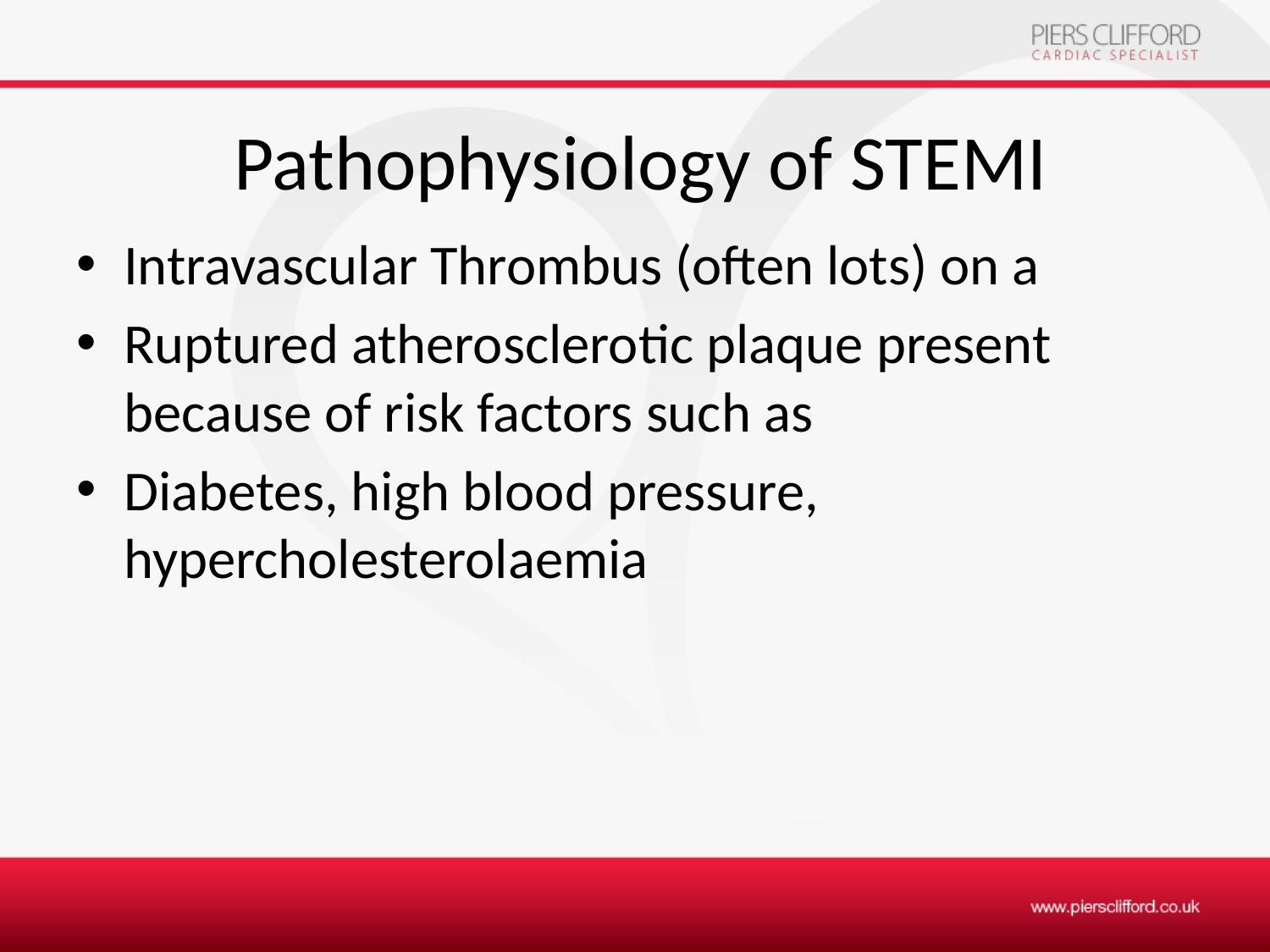

# Pathophysiology of STEMI
Intravascular Thrombus (often lots) on a
Ruptured atherosclerotic plaque present because of risk factors such as
Diabetes, high blood pressure, hypercholesterolaemia